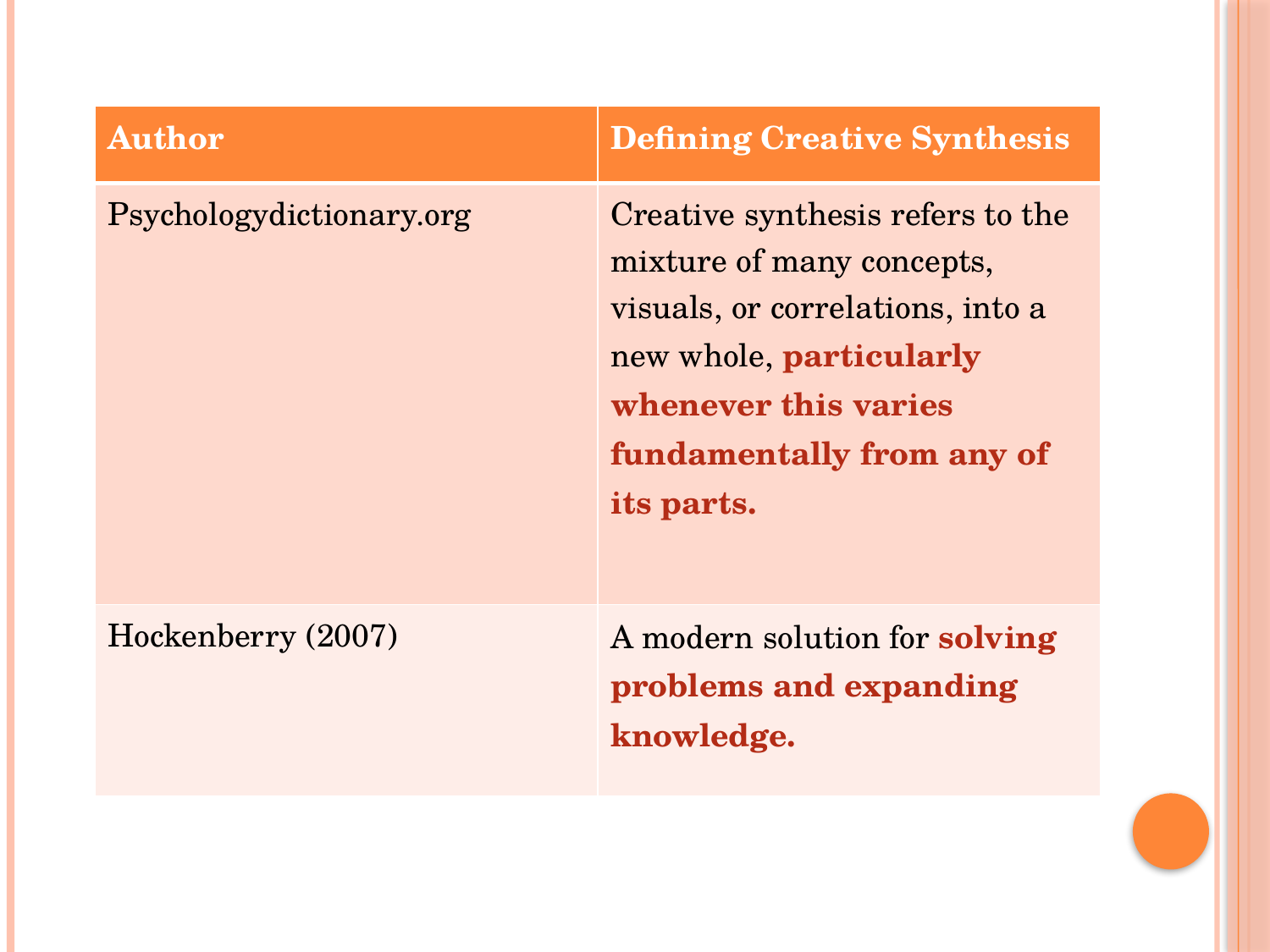

| Author | Defining Creative Synthesis |
| --- | --- |
| Psychologydictionary.org | Creative synthesis refers to the mixture of many concepts, visuals, or correlations, into a new whole, particularly whenever this varies fundamentally from any of its parts. |
| Hockenberry (2007) | A modern solution for solving problems and expanding knowledge. |